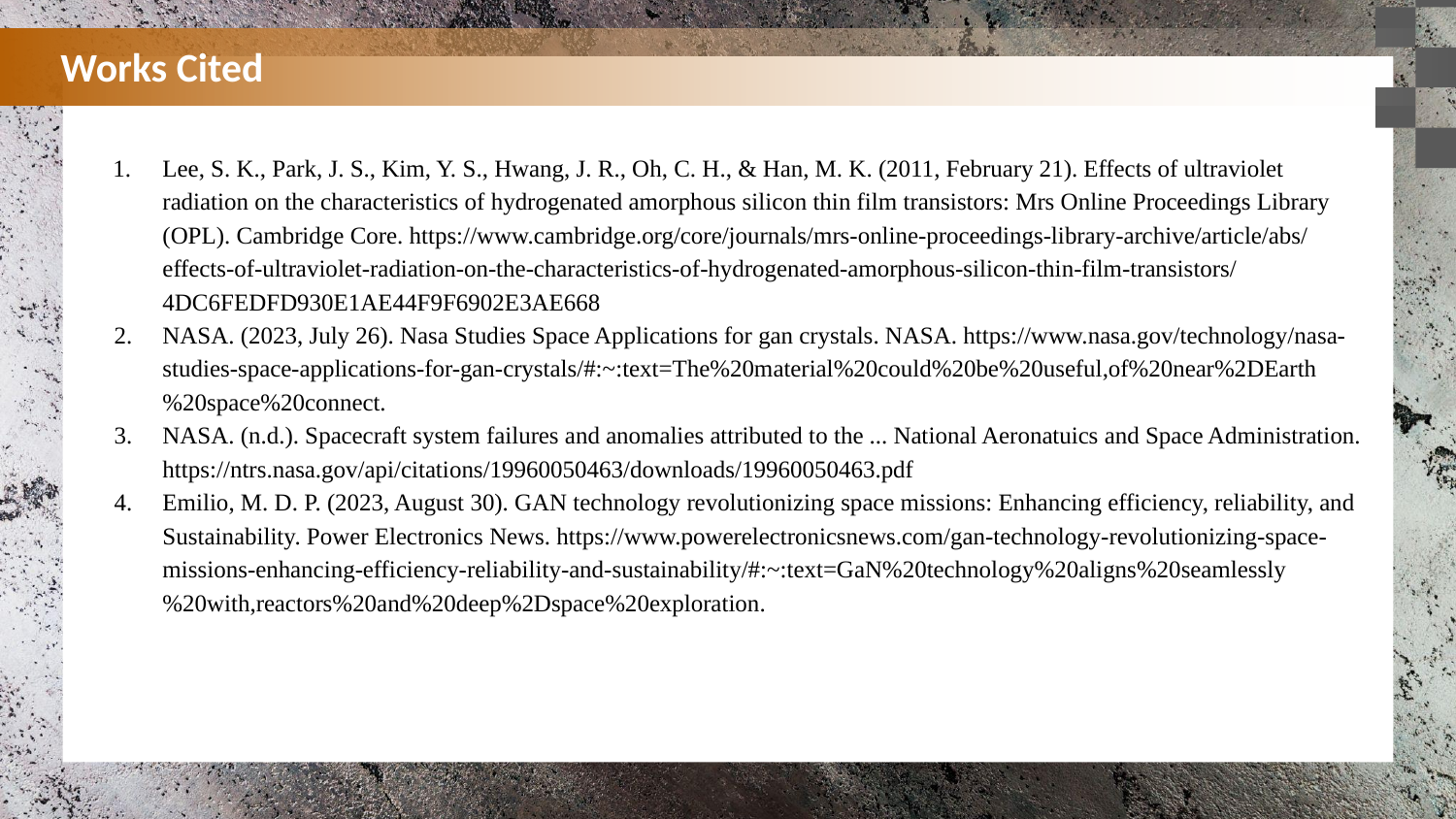

# Works Cited
Lee, S. K., Park, J. S., Kim, Y. S., Hwang, J. R., Oh, C. H., & Han, M. K. (2011, February 21). Effects of ultraviolet radiation on the characteristics of hydrogenated amorphous silicon thin film transistors: Mrs Online Proceedings Library (OPL). Cambridge Core. https://www.cambridge.org/core/journals/mrs-online-proceedings-library-archive/article/abs/effects-of-ultraviolet-radiation-on-the-characteristics-of-hydrogenated-amorphous-silicon-thin-film-transistors/4DC6FEDFD930E1AE44F9F6902E3AE668
NASA. (2023, July 26). Nasa Studies Space Applications for gan crystals. NASA. https://www.nasa.gov/technology/nasa-studies-space-applications-for-gan-crystals/#:~:text=The%20material%20could%20be%20useful,of%20near%2DEarth%20space%20connect.
NASA. (n.d.). Spacecraft system failures and anomalies attributed to the ... National Aeronatuics and Space Administration. https://ntrs.nasa.gov/api/citations/19960050463/downloads/19960050463.pdf
Emilio, M. D. P. (2023, August 30). GAN technology revolutionizing space missions: Enhancing efficiency, reliability, and Sustainability. Power Electronics News. https://www.powerelectronicsnews.com/gan-technology-revolutionizing-space-missions-enhancing-efficiency-reliability-and-sustainability/#:~:text=GaN%20technology%20aligns%20seamlessly%20with,reactors%20and%20deep%2Dspace%20exploration.